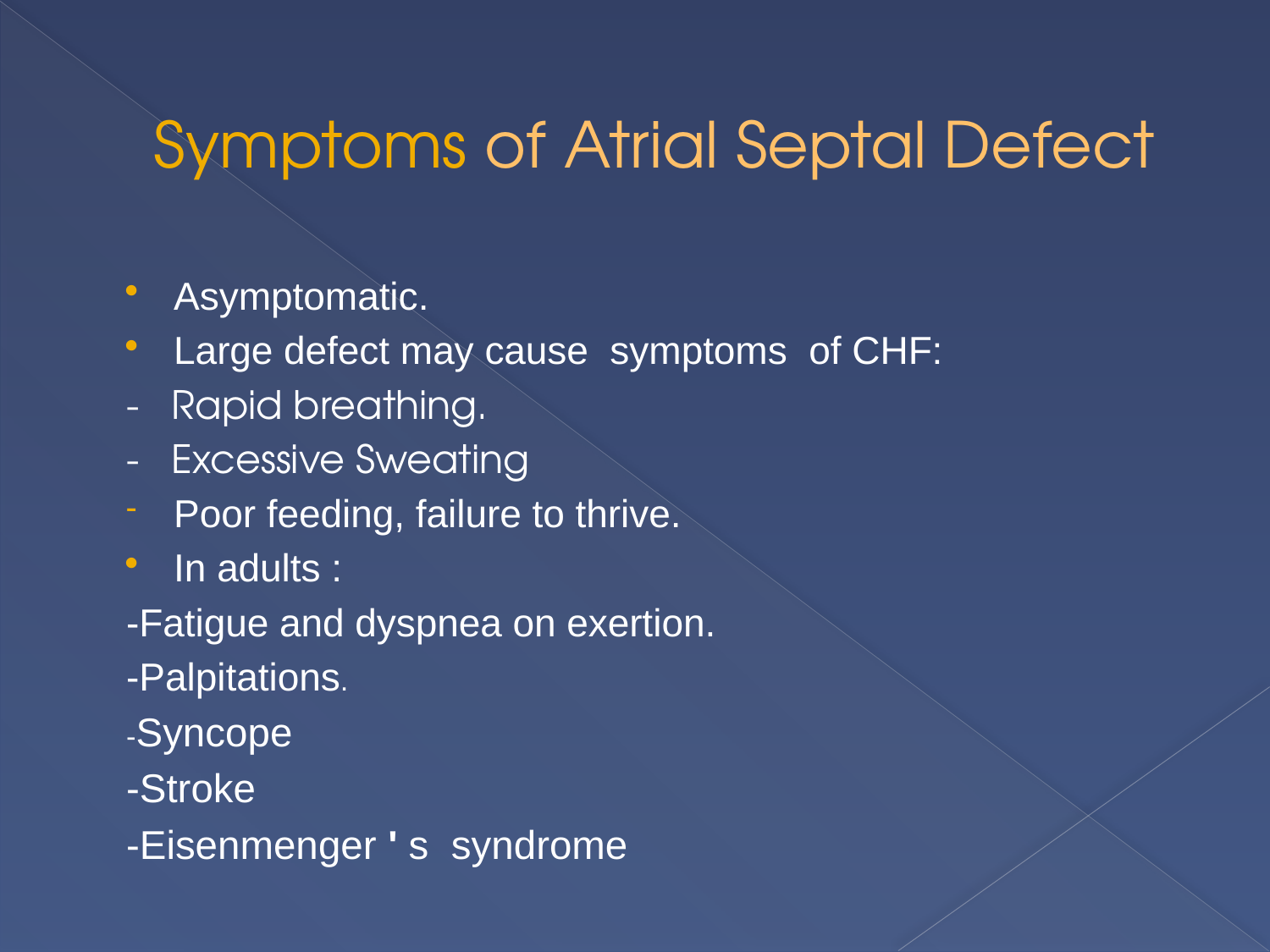

# Symptoms of Atrial Septal Defect

Asymptomatic.
Large defect may cause  symptoms  of CHF:
-   Rapid breathing.
-   Excessive Sweating
Poor feeding, failure to thrive.
In adults :
-Fatigue and dyspnea on exertion.
-Palpitations.
-Syncope
-Stroke
-Eisenmenger ' s  syndrome